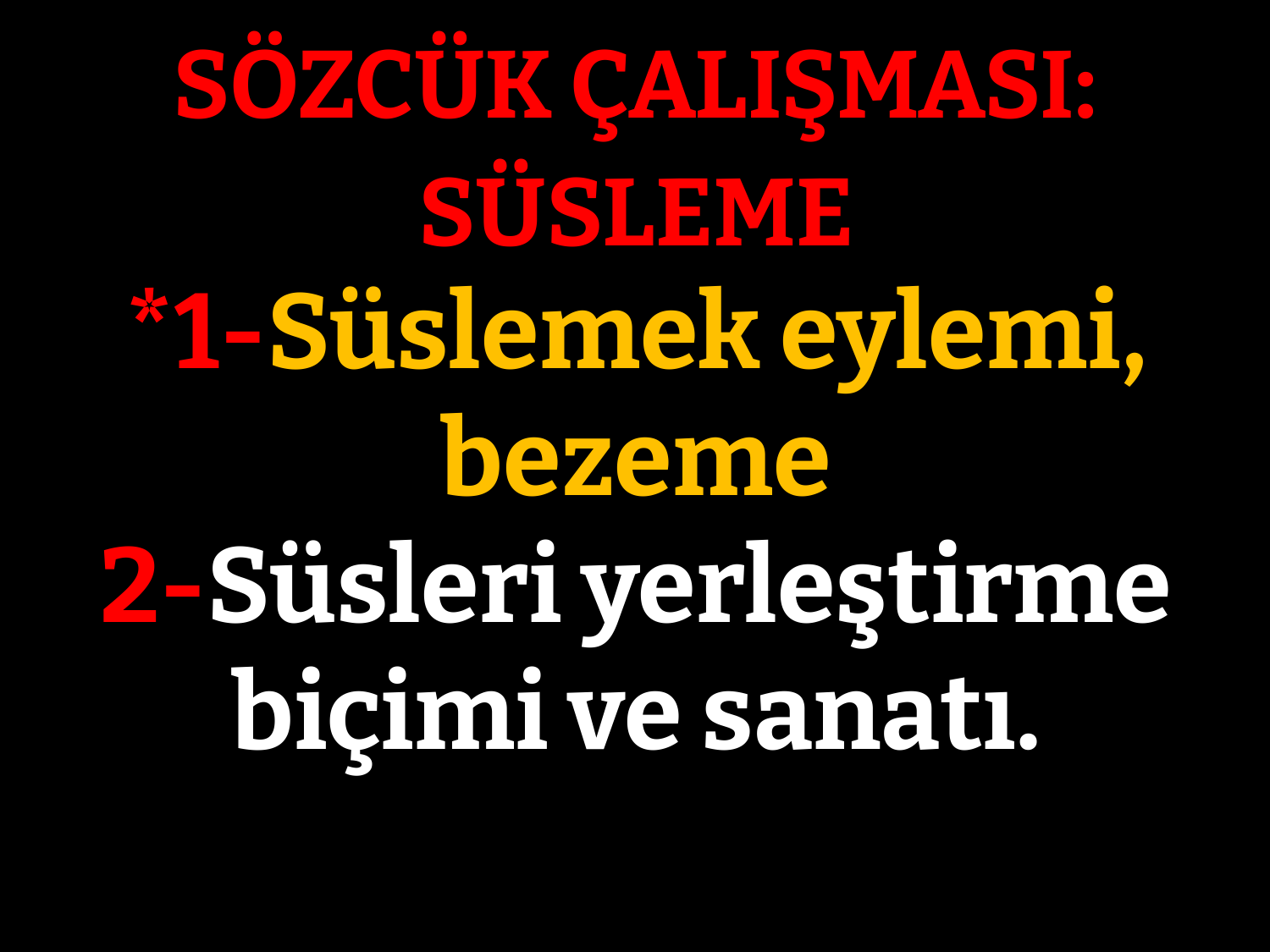

SÖZCÜK ÇALIŞMASI:
SÜSLEME
*1-Süslemek eylemi, bezeme
2-Süsleri yerleştirme biçimi ve sanatı.